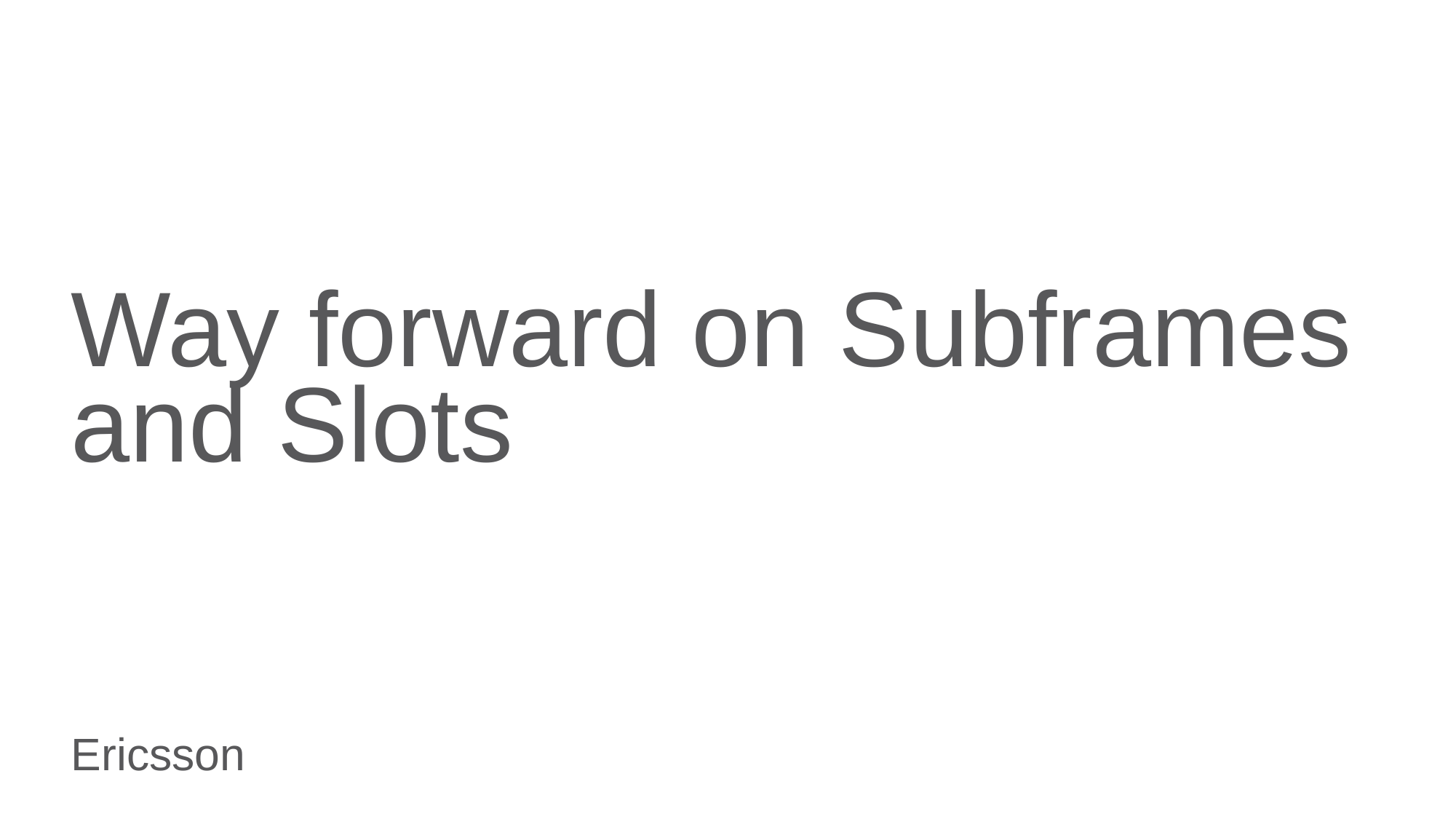

# Way forward on Subframes and Slots
Ericsson